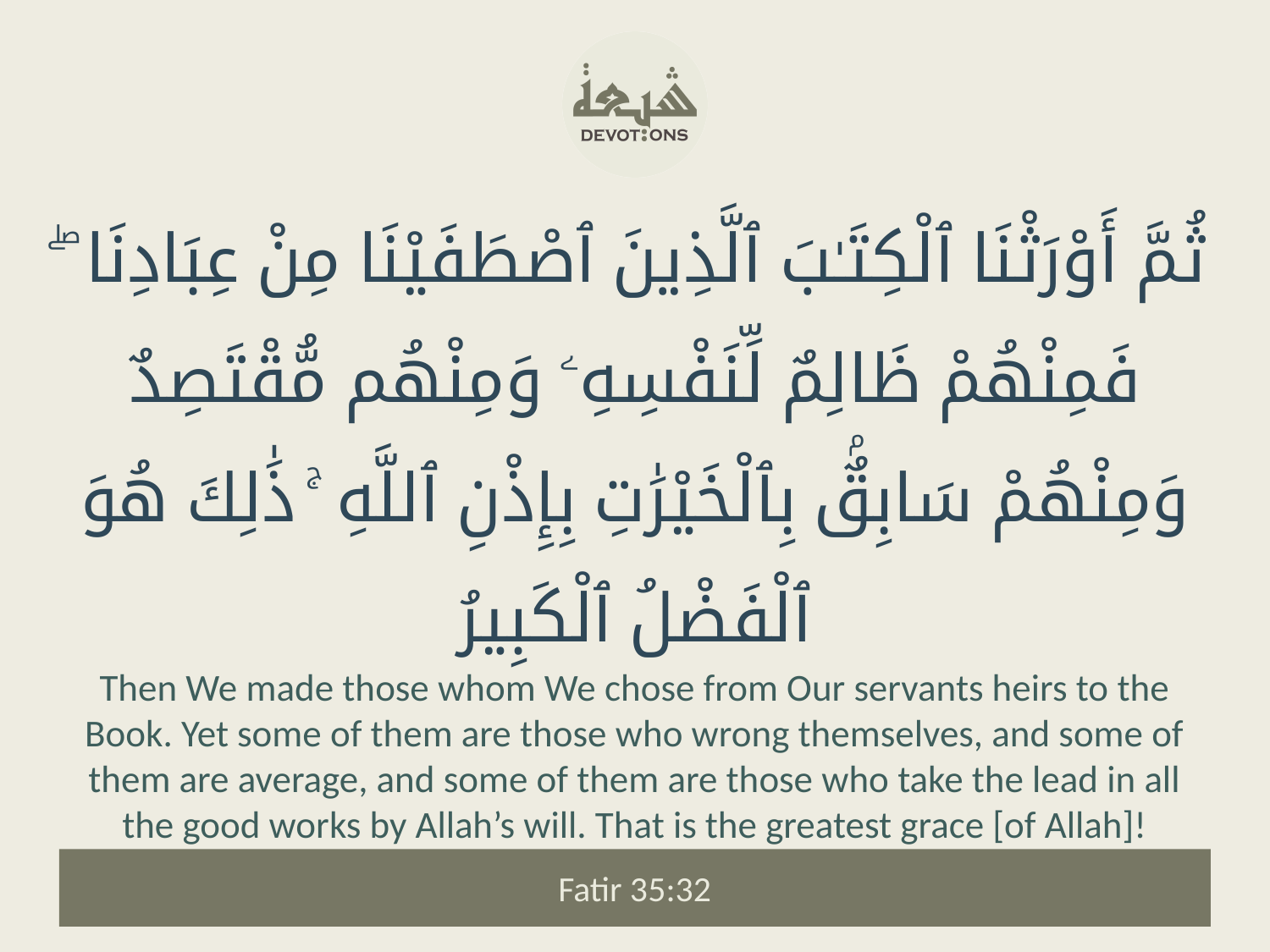

ثُمَّ أَوْرَثْنَا ٱلْكِتَـٰبَ ٱلَّذِينَ ٱصْطَفَيْنَا مِنْ عِبَادِنَا ۖ فَمِنْهُمْ ظَالِمٌ لِّنَفْسِهِۦ وَمِنْهُم مُّقْتَصِدٌ وَمِنْهُمْ سَابِقٌۢ بِٱلْخَيْرَٰتِ بِإِذْنِ ٱللَّهِ ۚ ذَٰلِكَ هُوَ ٱلْفَضْلُ ٱلْكَبِيرُ
Then We made those whom We chose from Our servants heirs to the Book. Yet some of them are those who wrong themselves, and some of them are average, and some of them are those who take the lead in all the good works by Allah’s will. That is the greatest grace [of Allah]!
Fatir 35:32